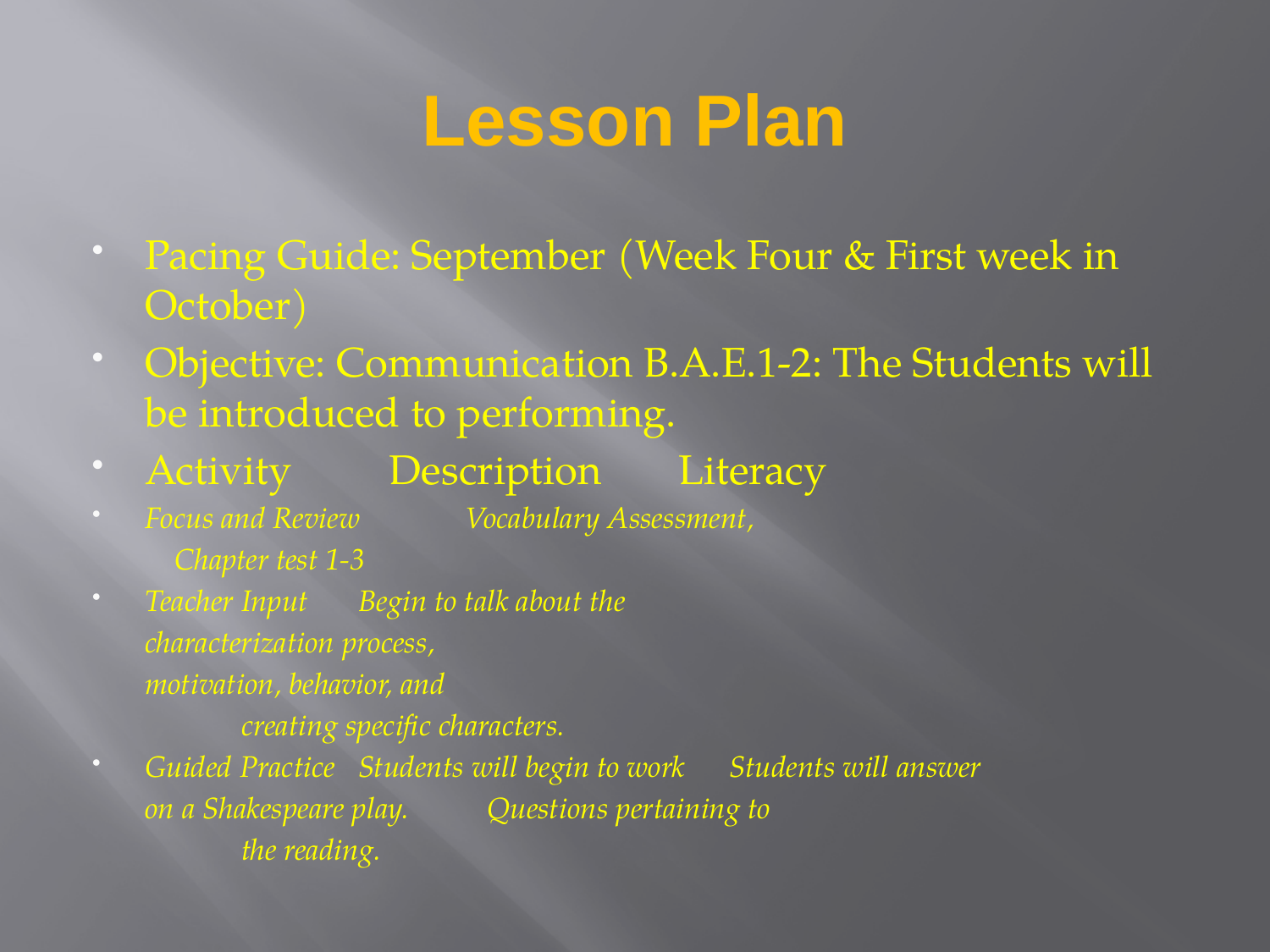

# Lesson Plan
Pacing Guide: September (Week Four & First week in October)
Objective: Communication B.A.E.1-2: The Students will be introduced to performing.
Activity		   Description		Literacy
Focus and Review	Vocabulary Assessment,
				    Chapter test 1-3
Teacher Input	Begin to talk about the
				characterization process,
				motivation, behavior, and
			             creating specific characters.
Guided Practice	Students will begin to work      Students will answer
				on a Shakespeare play.	   Questions pertaining to
							             the reading.